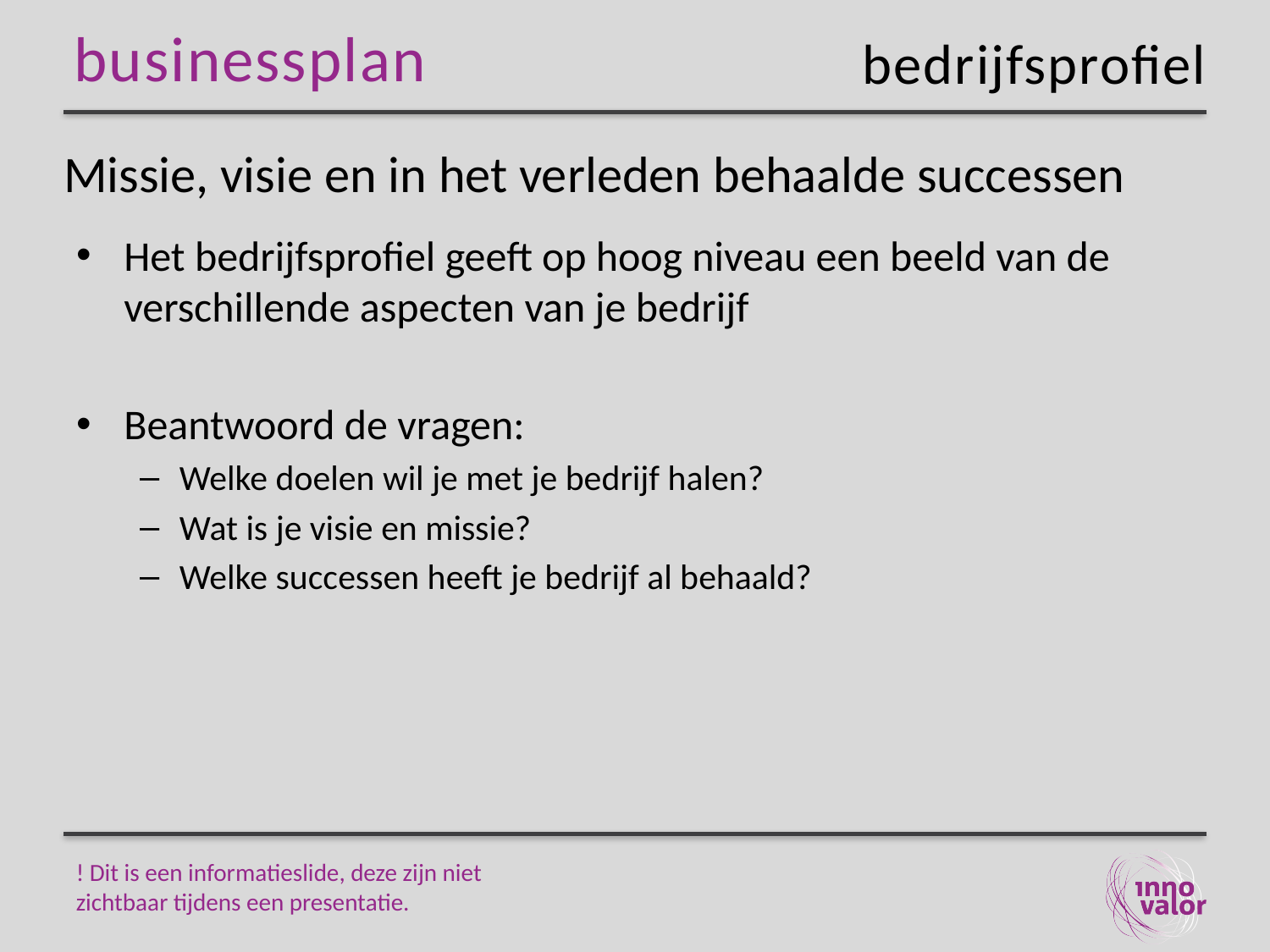

bedrijfsprofiel
# Missie, visie en in het verleden behaalde successen
Het bedrijfsprofiel geeft op hoog niveau een beeld van de verschillende aspecten van je bedrijf

Beantwoord de vragen:
Welke doelen wil je met je bedrijf halen?
Wat is je visie en missie?
Welke successen heeft je bedrijf al behaald?
! Dit is een informatieslide, deze zijn niet zichtbaar tijdens een presentatie.